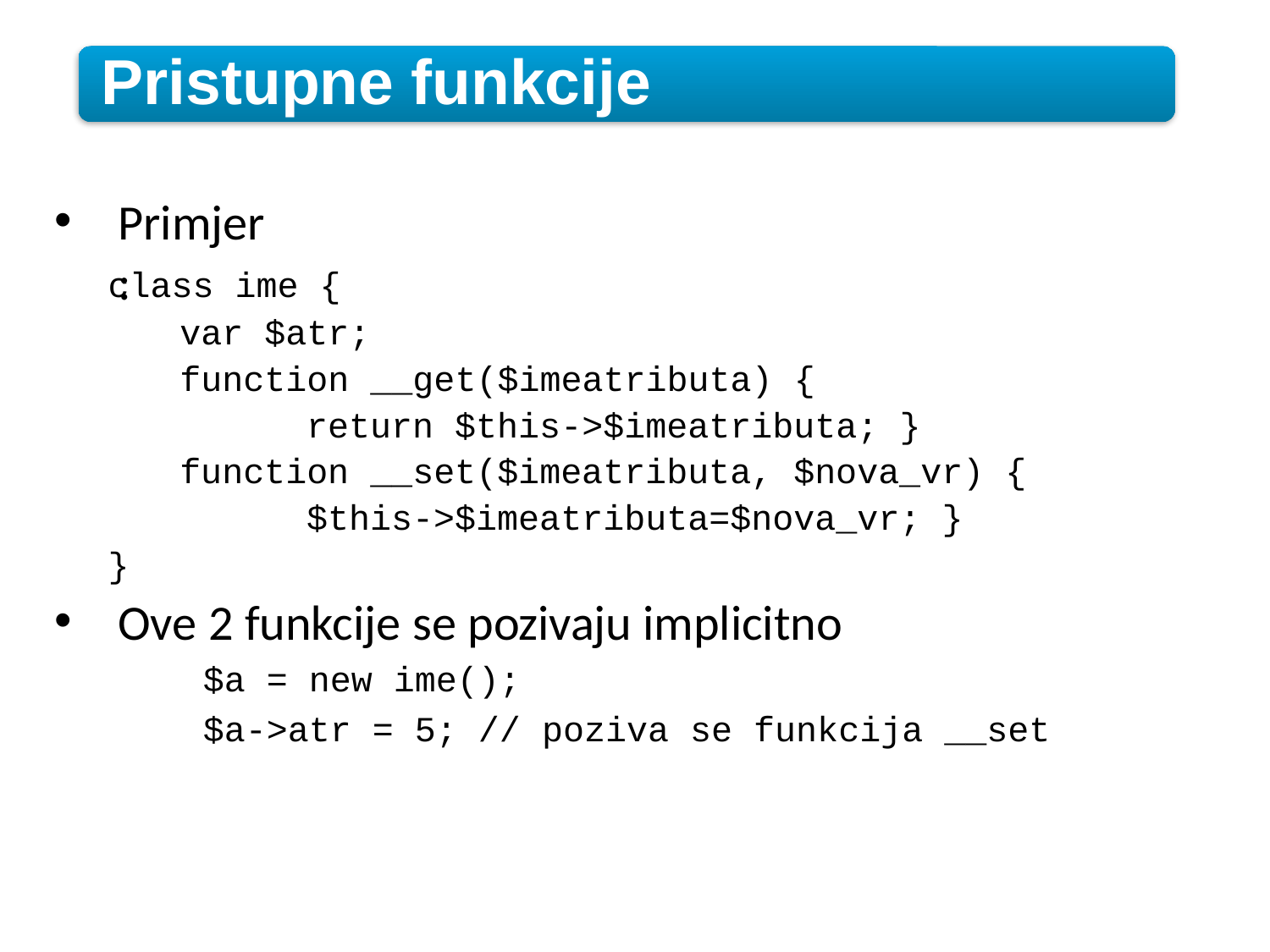

Pristupne funkcije
Primjer:
class ime {
var $atr;
function __get($imeatributa) {
return $this->$imeatributa; }
function __set($imeatributa, $nova_vr) {
$this->$imeatributa=$nova_vr; }
}
Ove 2 funkcije se pozivaju implicitno
  	$a = new ime();
	$a->atr = 5; // poziva se funkcija __set

2